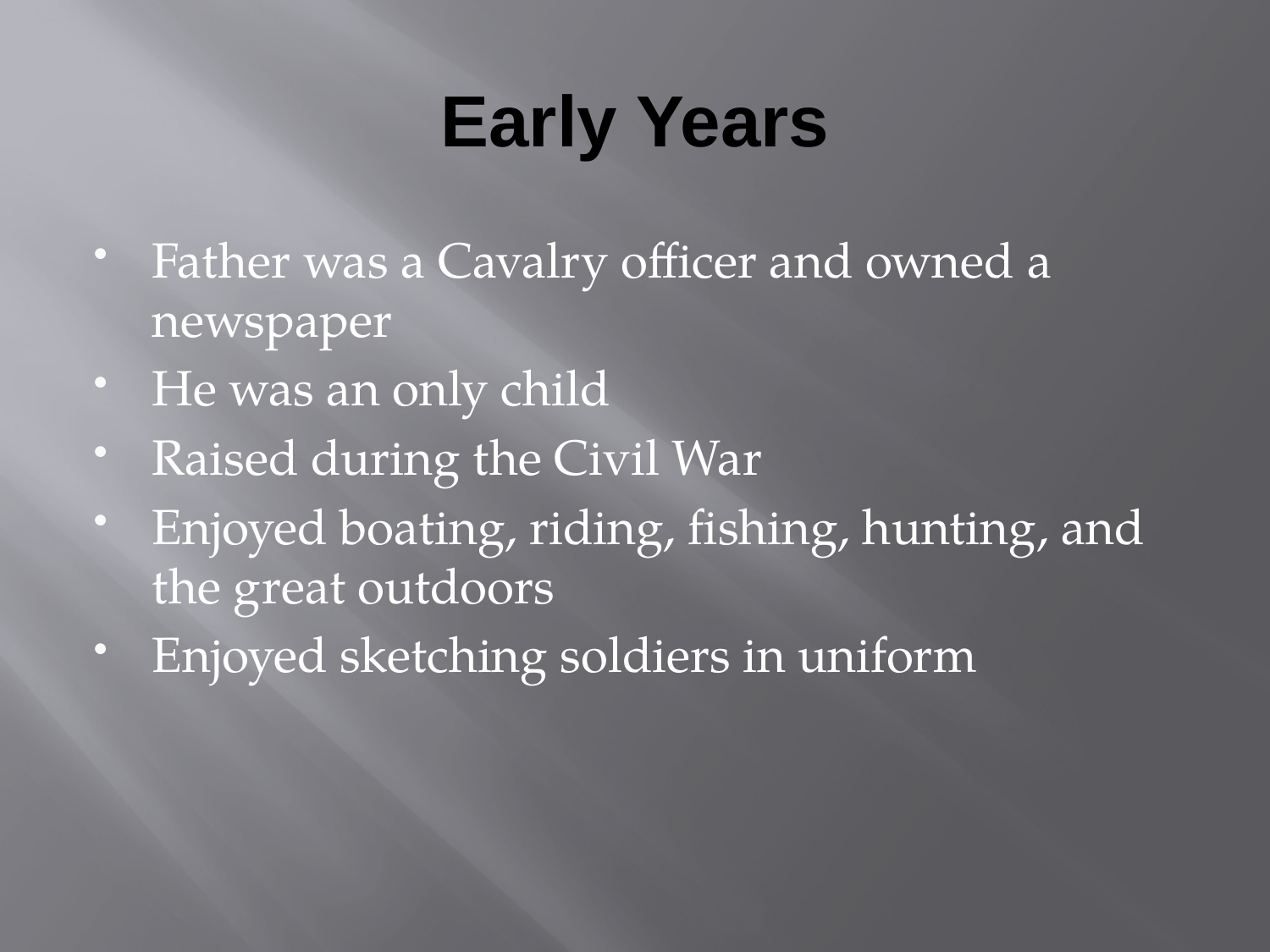

# Early Years
Father was a Cavalry officer and owned a newspaper
He was an only child
Raised during the Civil War
Enjoyed boating, riding, fishing, hunting, and the great outdoors
Enjoyed sketching soldiers in uniform